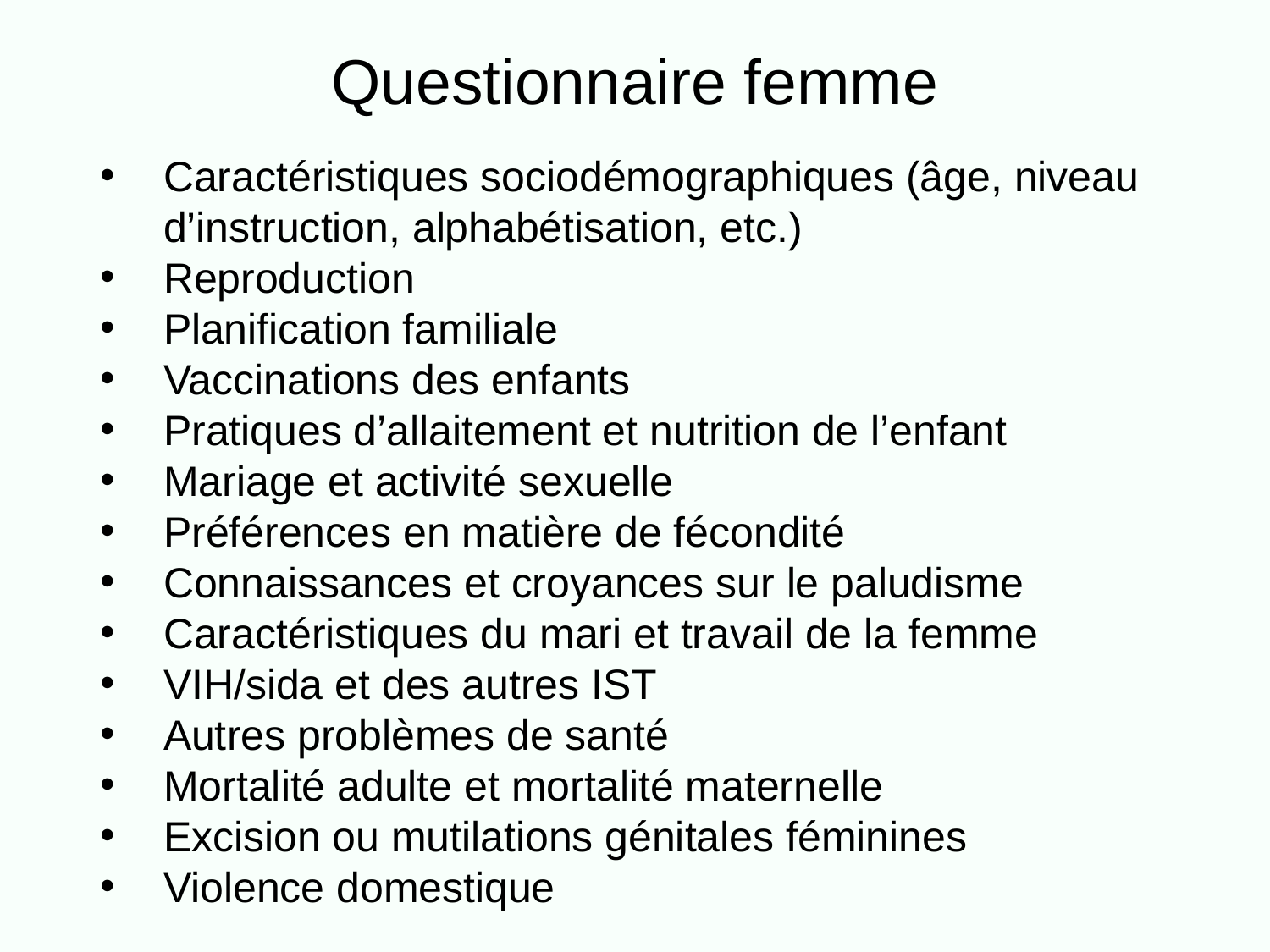

# Questionnaire femme
Caractéristiques sociodémographiques (âge, niveau d’instruction, alphabétisation, etc.)
Reproduction
Planification familiale
Vaccinations des enfants
Pratiques d’allaitement et nutrition de l’enfant
Mariage et activité sexuelle
Préférences en matière de fécondité
Connaissances et croyances sur le paludisme
Caractéristiques du mari et travail de la femme
VIH/sida et des autres IST
Autres problèmes de santé
Mortalité adulte et mortalité maternelle
Excision ou mutilations génitales féminines
Violence domestique